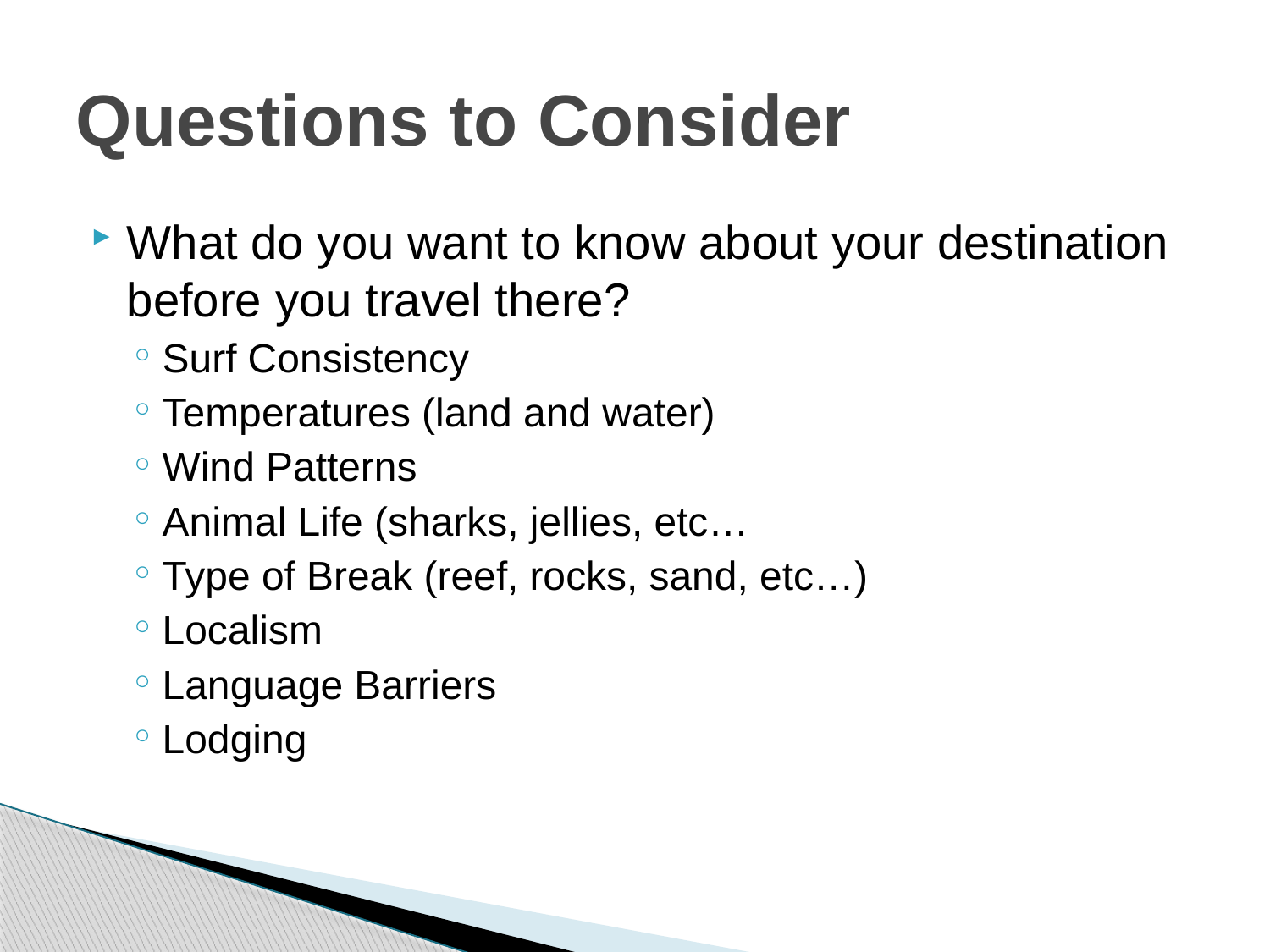

# Questions to Consider
What do you want to know about your destination before you travel there?
Surf Consistency
Temperatures (land and water)
Wind Patterns
Animal Life (sharks, jellies, etc…
Type of Break (reef, rocks, sand, etc…)
Localism
Language Barriers
Lodging